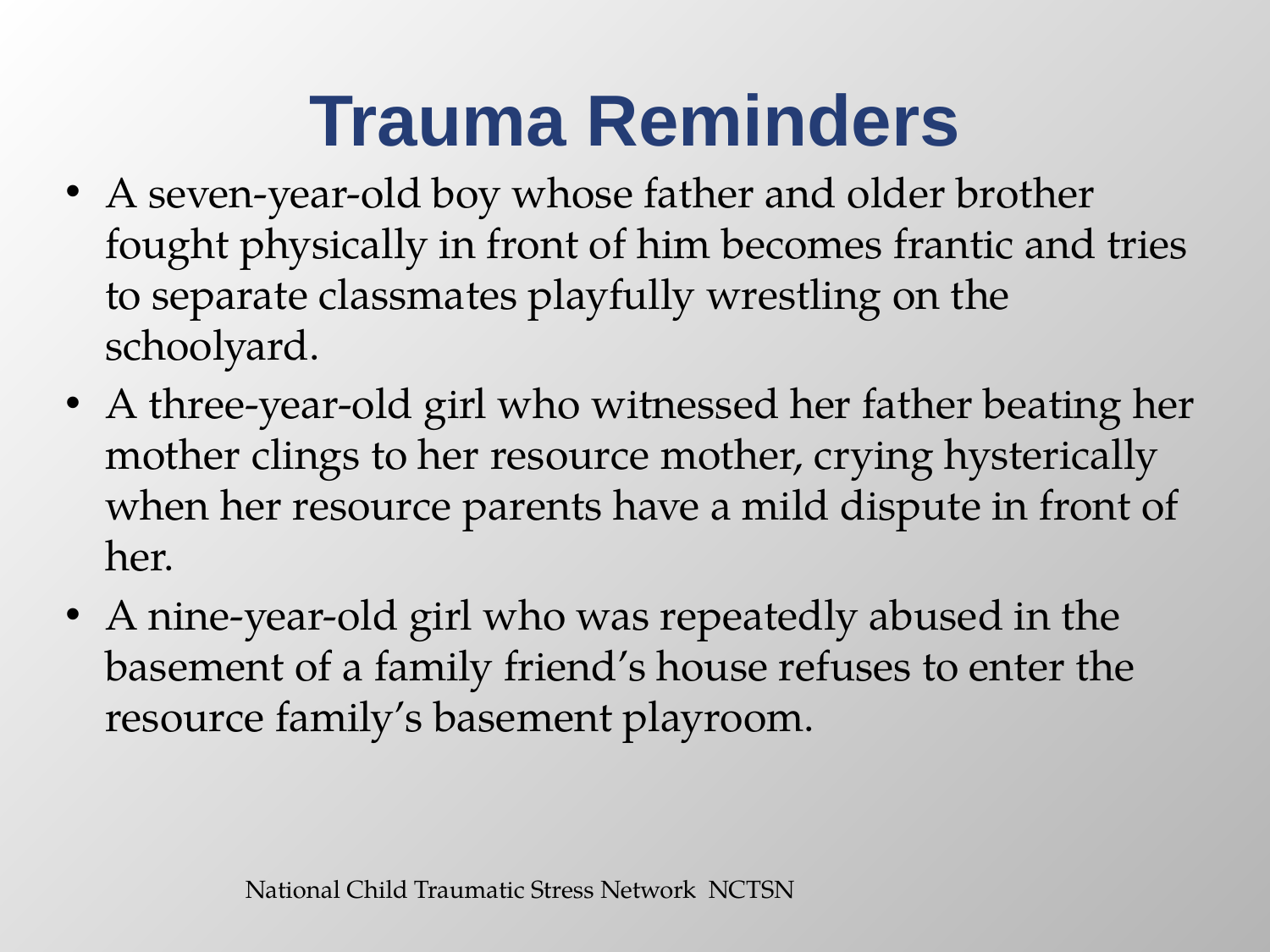

# Trauma Reminders
A seven-year-old boy whose father and older brother fought physically in front of him becomes frantic and tries to separate classmates playfully wrestling on the schoolyard.
A three-year-old girl who witnessed her father beating her mother clings to her resource mother, crying hysterically when her resource parents have a mild dispute in front of her.
A nine-year-old girl who was repeatedly abused in the basement of a family friend’s house refuses to enter the resource family’s basement playroom.
National Child Traumatic Stress Network  NCTSN